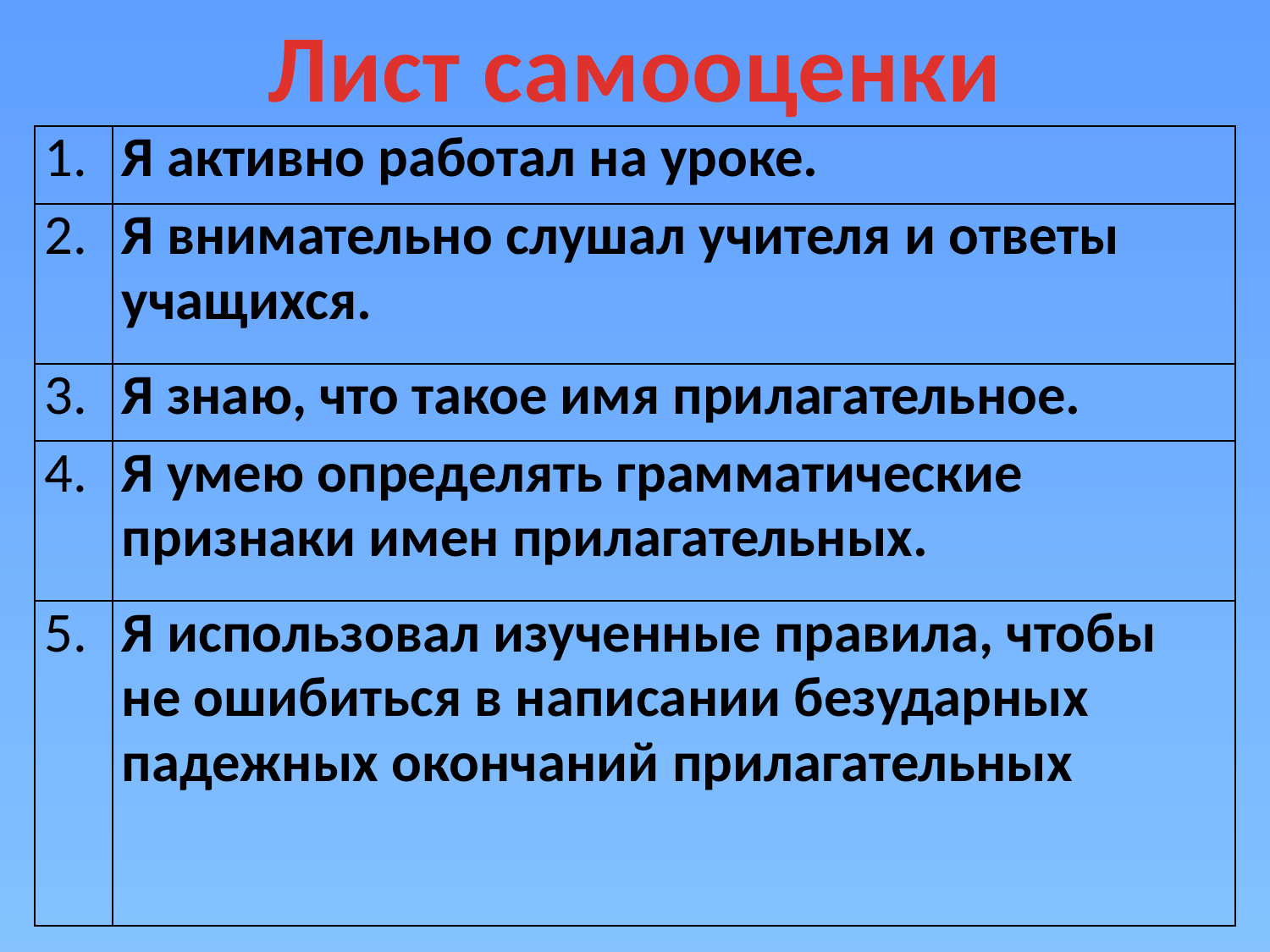

Лист самооценки
| 1. | Я активно работал на уроке. |
| --- | --- |
| 2. | Я внимательно слушал учителя и ответы учащихся. |
| 3. | Я знаю, что такое имя прилагательное. |
| 4. | Я умею определять грамматические признаки имен прилагательных. |
| 5. | Я использовал изученные правила, чтобы не ошибиться в написании безударных падежных окончаний прилагательных |